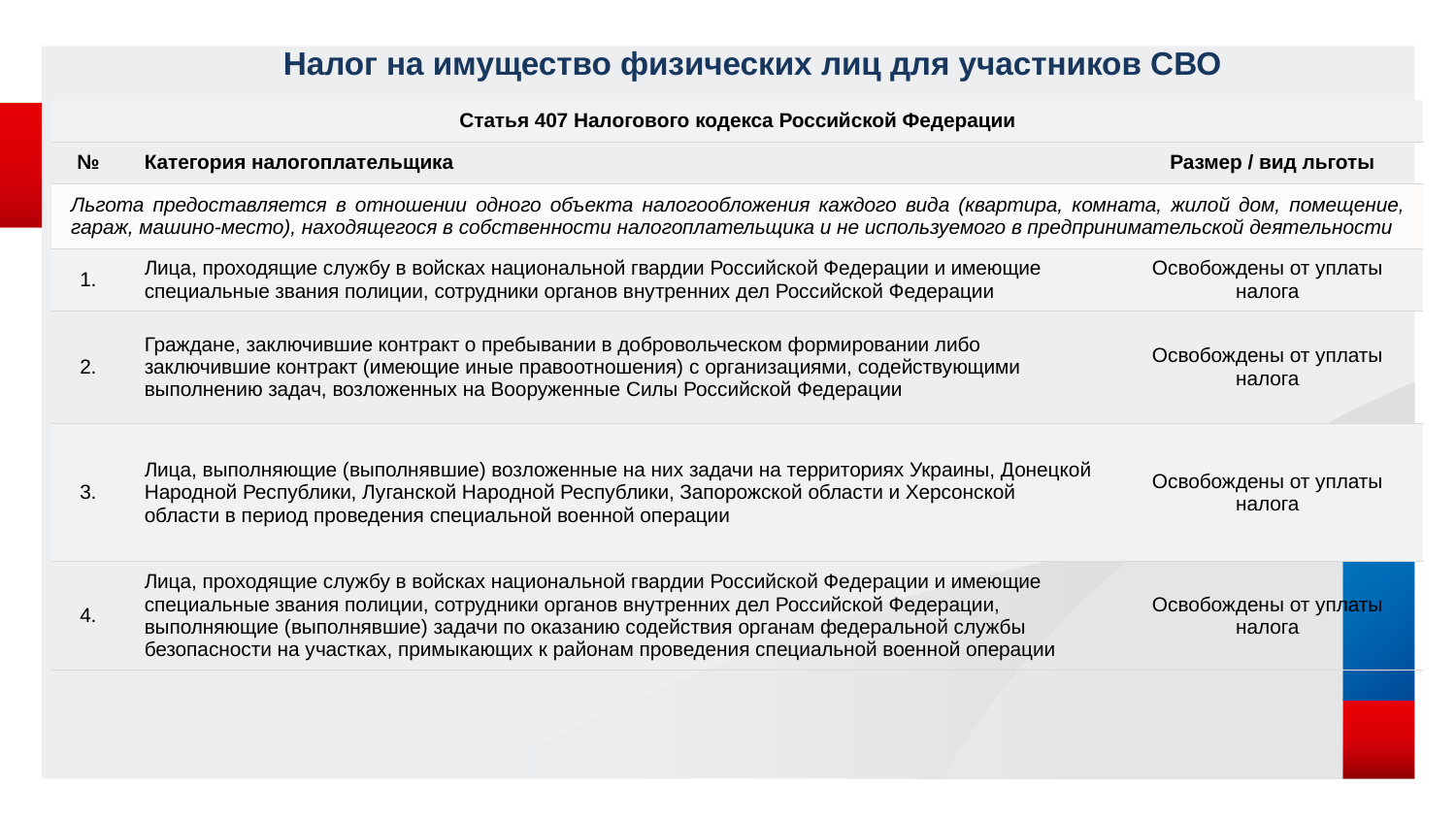

Налог на имущество физических лиц для участников СВО
| Статья 407 Налогового кодекса Российской Федерации |  |  |  |
| --- | --- | --- | --- |
| № | Категория налогоплательщика | Размер / вид льготы |  |
| Льгота предоставляется в отношении одного объекта налогообложения каждого вида (квартира, комната, жилой дом, помещение, гараж, машино-место), находящегося в собственности налогоплательщика и не используемого в предпринимательской деятельности |  |  |  |
| 1. | Лица, проходящие службу в войсках национальной гвардии Российской Федерации и имеющие специальные звания полиции, сотрудники органов внутренних дел Российской Федерации |  | Освобождены от уплаты налога |
| 2. | Граждане, заключившие контракт о пребывании в добровольческом формировании либо заключившие контракт (имеющие иные правоотношения) с организациями, содействующими выполнению задач, возложенных на Вооруженные Силы Российской Федерации |  | Освобождены от уплаты налога |
| 3. | Лица, выполняющие (выполнявшие) возложенные на них задачи на территориях Украины, Донецкой Народной Республики, Луганской Народной Республики, Запорожской области и Херсонской области в период проведения специальной военной операции |  | Освобождены от уплаты налога |
| 4. | Лица, проходящие службу в войсках национальной гвардии Российской Федерации и имеющие специальные звания полиции, сотрудники органов внутренних дел Российской Федерации, выполняющие (выполнявшие) задачи по оказанию содействия органам федеральной службы безопасности на участках, примыкающих к районам проведения специальной военной операции |  | Освобождены от уплаты налога |